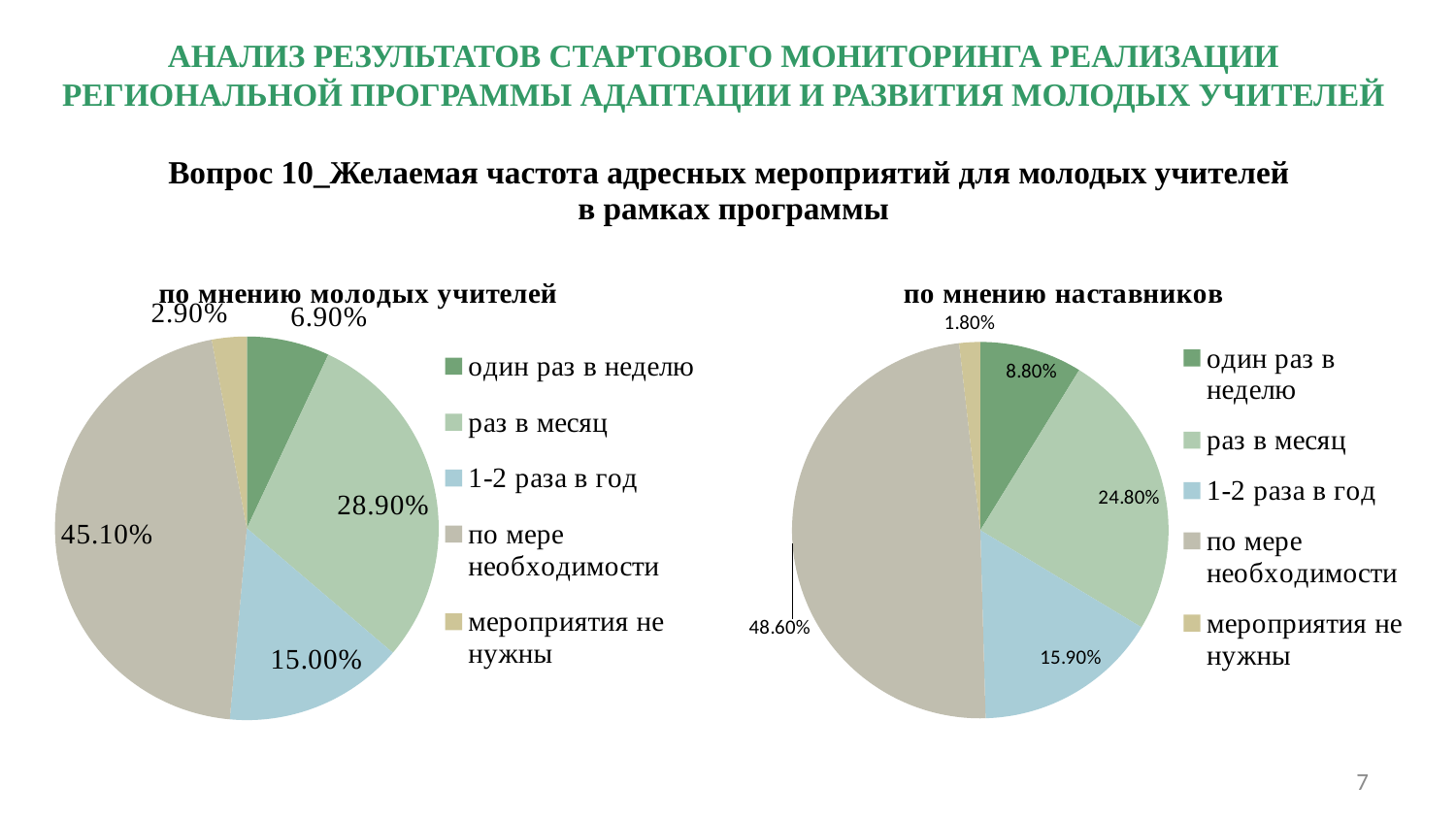

# АНАЛИЗ РЕЗУЛЬТАТОВ СТАРТОВОГО МОНИТОРИНГА РЕАЛИЗАЦИИ РЕГИОНАЛЬНОЙ ПРОГРАММЫ АДАПТАЦИИ И РАЗВИТИЯ МОЛОДЫХ УЧИТЕЛЕЙ
| Вопрос 10\_Желаемая частота адресных мероприятий для молодых учителей в рамках программы |
| --- |

### Chart: по мнению молодых учителей

| Category | по мнению молодых учителей |
|---|---|
| один раз в неделю | 0.06900000000000003 |
| раз в месяц | 0.2890000000000003 |
| 1-2 раза в год | 0.15000000000000024 |
| по мере необходимости | 0.451 |
| мероприятия не нужны | 0.029 |

### Chart: по мнению наставников

| Category | Желаемая частота мероприятий в рамках программы |
|---|---|
| один раз в неделю | 0.08800000000000006 |
| раз в месяц | 0.24800000000000041 |
| 1-2 раза в год | 0.1590000000000005 |
| по мере необходимости | 0.4860000000000003 |
| мероприятия не нужны | 0.018 |
7